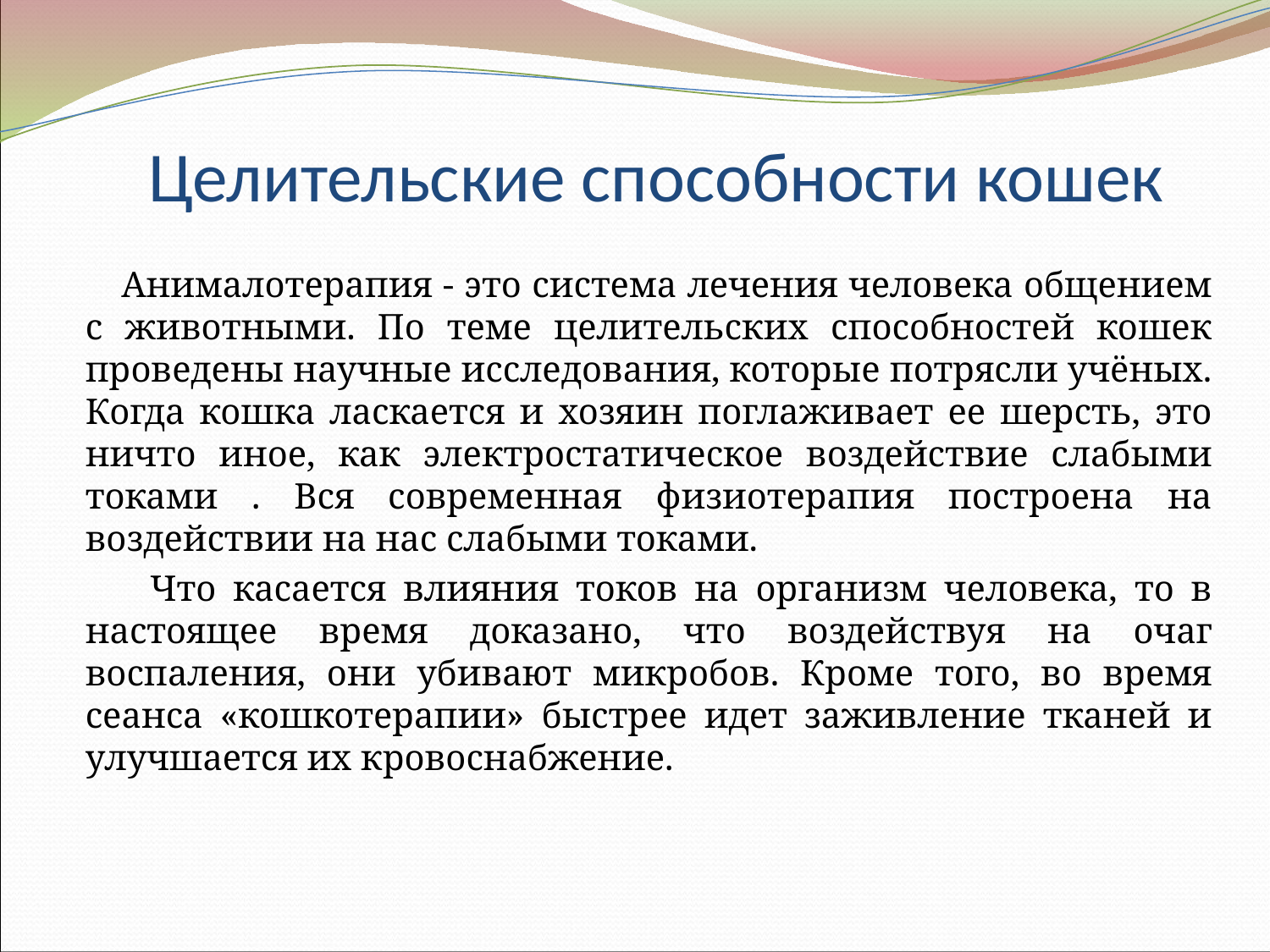

# Целительские способности кошек
       Анималотерапия - это система лечения человека общением с животными. По теме целительских способностей кошек проведены научные исследования, которые потрясли учёных. Когда кошка ласкается и хозяин поглаживает ее шерсть, это ничто иное, как электростатическое воздействие слабыми токами . Вся современная физиотерапия построена на воздействии на нас слабыми токами.
      Что касается влияния токов на организм человека, то в настоящее время доказано, что воздействуя на очаг воспаления, они убивают микробов. Кроме того, во время сеанса «кошкотерапии» быстрее идет заживление тканей и улучшается их кровоснабжение.